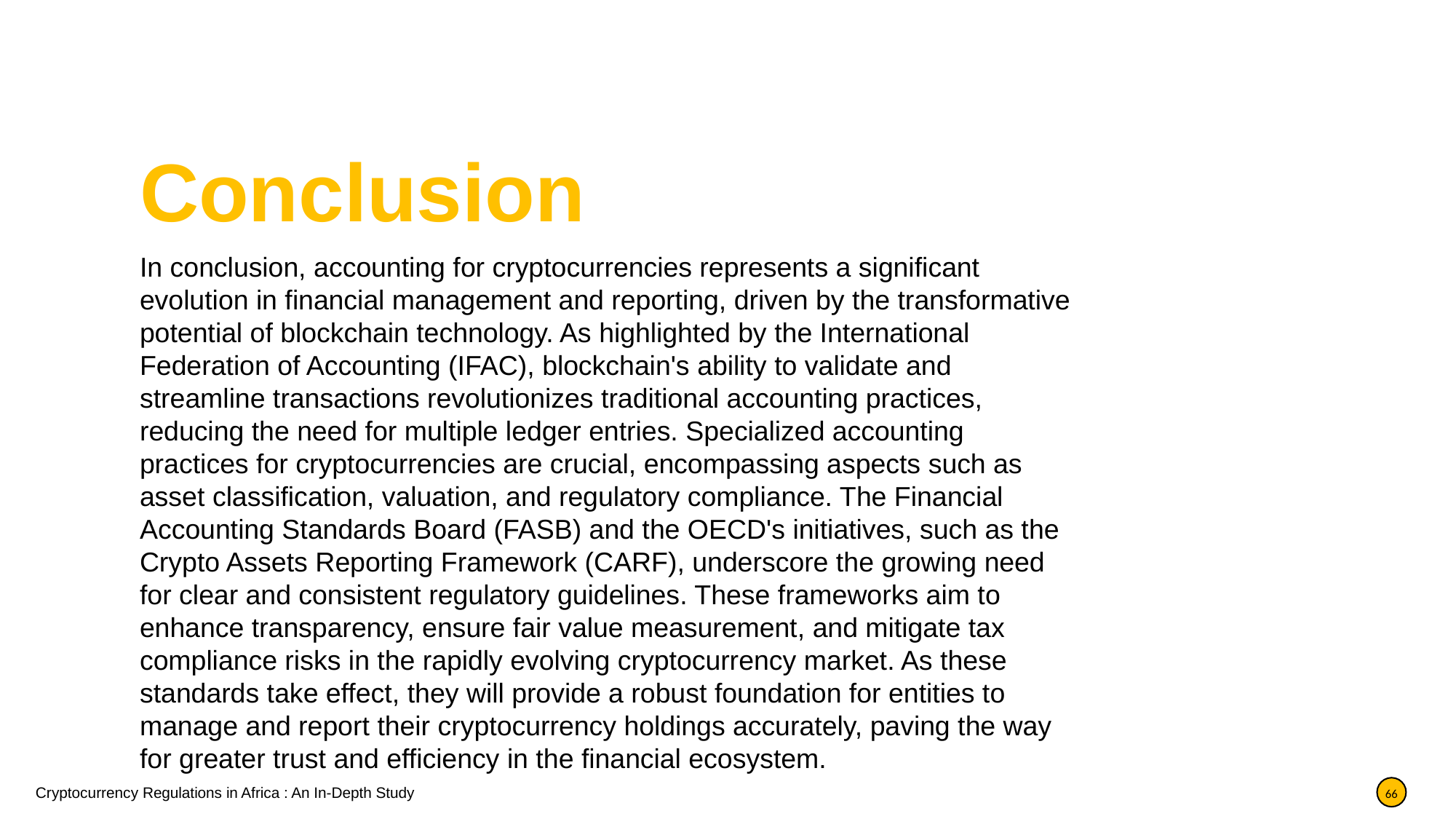

Conclusion
In conclusion, accounting for cryptocurrencies represents a significant evolution in financial management and reporting, driven by the transformative potential of blockchain technology. As highlighted by the International Federation of Accounting (IFAC), blockchain's ability to validate and streamline transactions revolutionizes traditional accounting practices, reducing the need for multiple ledger entries. Specialized accounting practices for cryptocurrencies are crucial, encompassing aspects such as asset classification, valuation, and regulatory compliance. The Financial Accounting Standards Board (FASB) and the OECD's initiatives, such as the Crypto Assets Reporting Framework (CARF), underscore the growing need for clear and consistent regulatory guidelines. These frameworks aim to enhance transparency, ensure fair value measurement, and mitigate tax compliance risks in the rapidly evolving cryptocurrency market. As these standards take effect, they will provide a robust foundation for entities to manage and report their cryptocurrency holdings accurately, paving the way for greater trust and efficiency in the financial ecosystem.
Cryptocurrency Regulations in Africa : An In-Depth Study

66